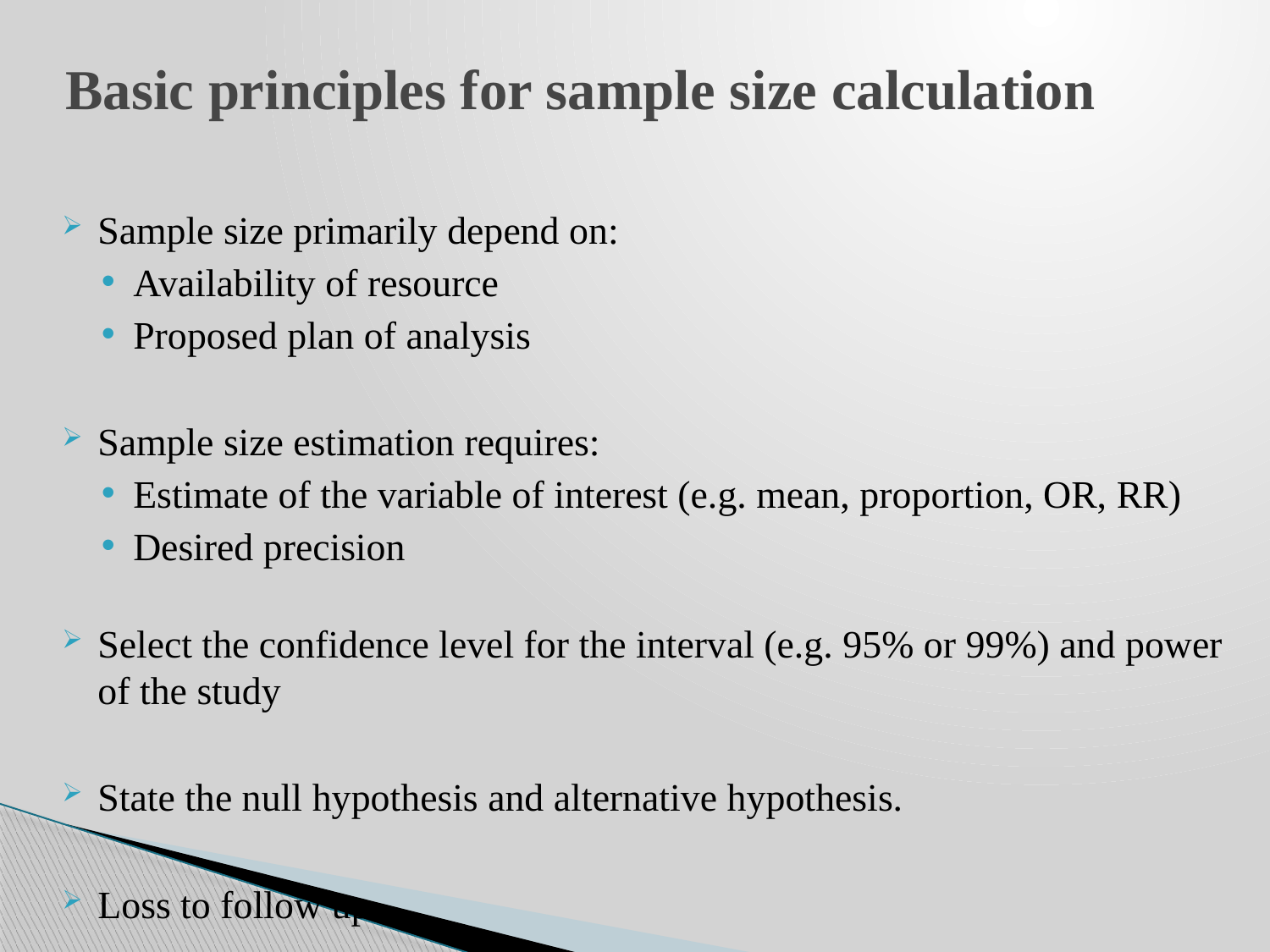

# Basic principles for sample size calculation
Sample size primarily depend on:
Availability of resource
Proposed plan of analysis

Sample size estimation requires:
Estimate of the variable of interest (e.g. mean, proportion, OR, RR)
Desired precision

Select the confidence level for the interval (e.g. 95% or 99%) and power of the study

State the null hypothesis and alternative hypothesis.

Loss to follow up